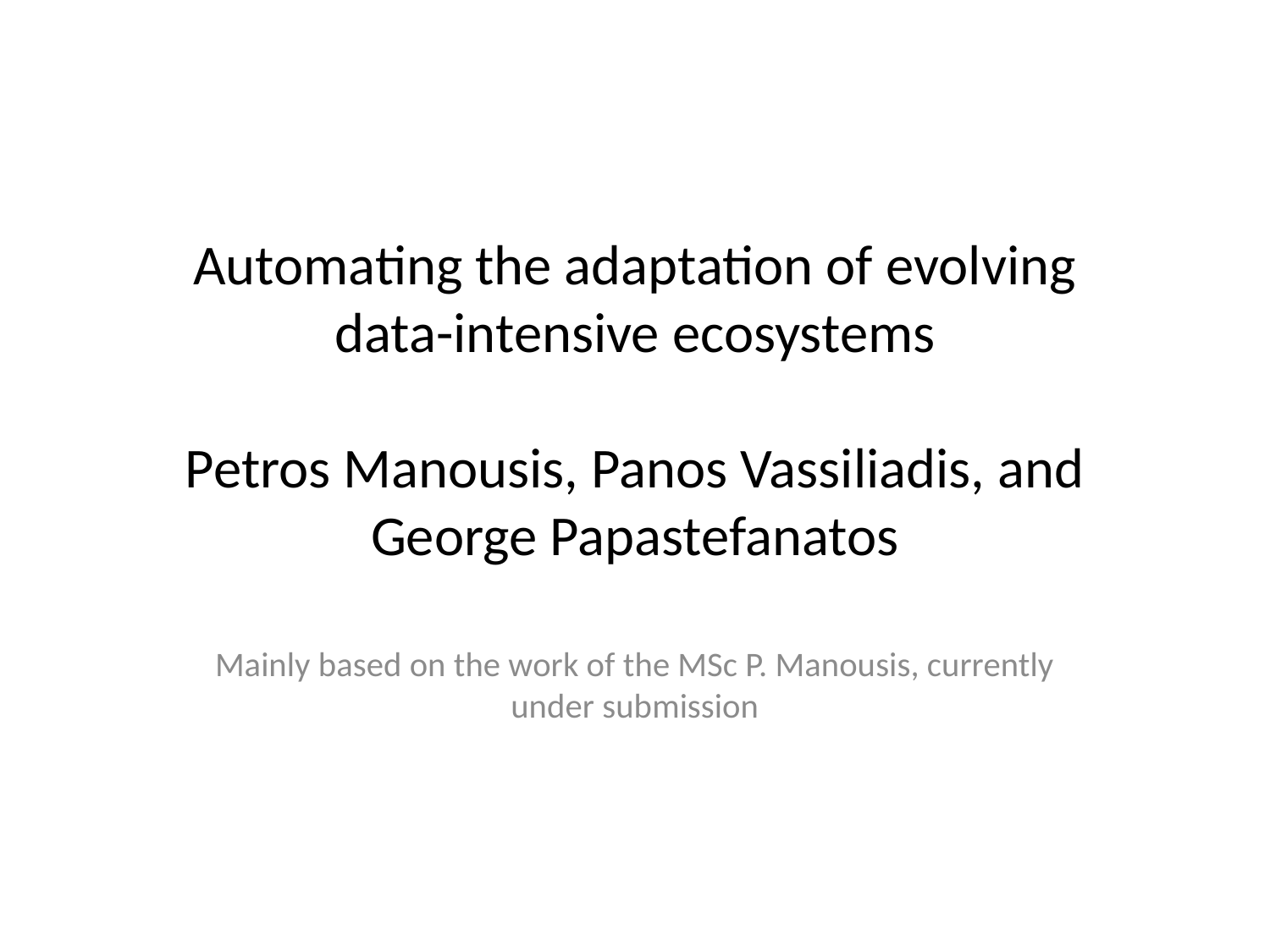

# Automating the adaptation of evolving data-intensive ecosystems Petros Manousis, Panos Vassiliadis, and George Papastefanatos

Mainly based on the work of the MSc P. Manousis, currently under submission